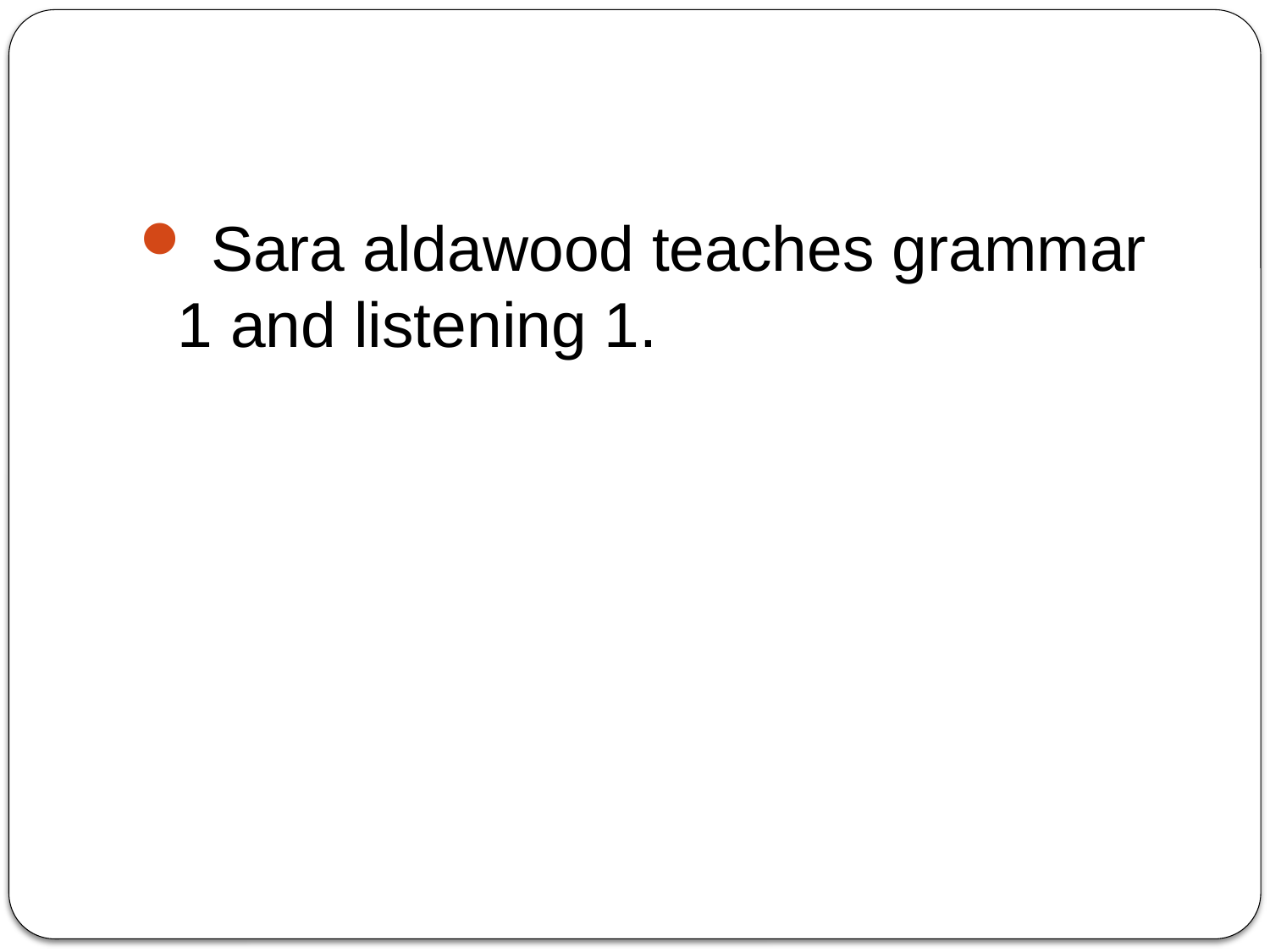

#
 Sara aldawood teaches grammar 1 and listening 1.